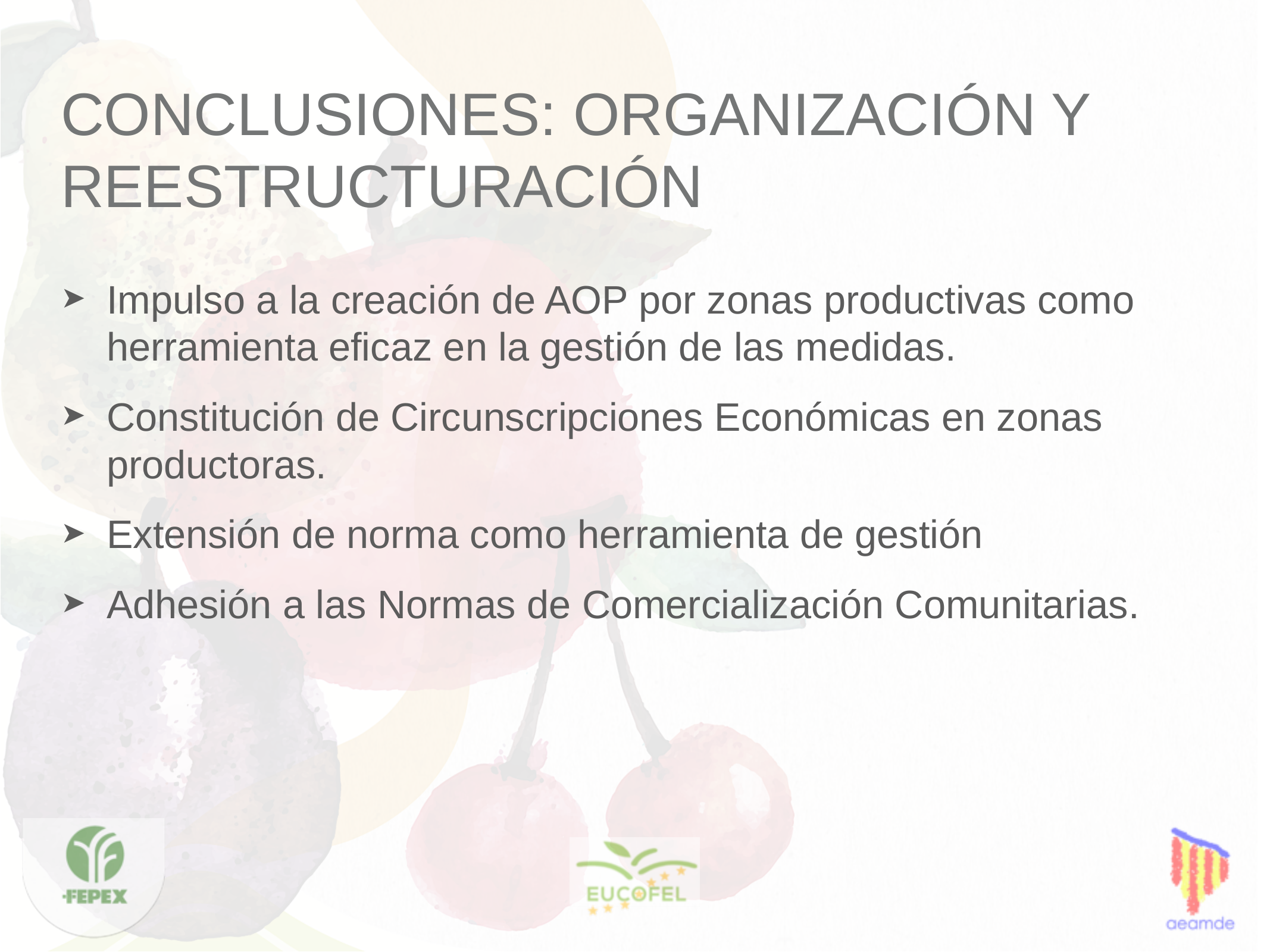

# conclusiones: organización y reestructuración

Impulso a la creación de AOP por zonas productivas como herramienta eficaz en la gestión de las medidas.
Constitución de Circunscripciones Económicas en zonas productoras.
Extensión de norma como herramienta de gestión
Adhesión a las Normas de Comercialización Comunitarias.